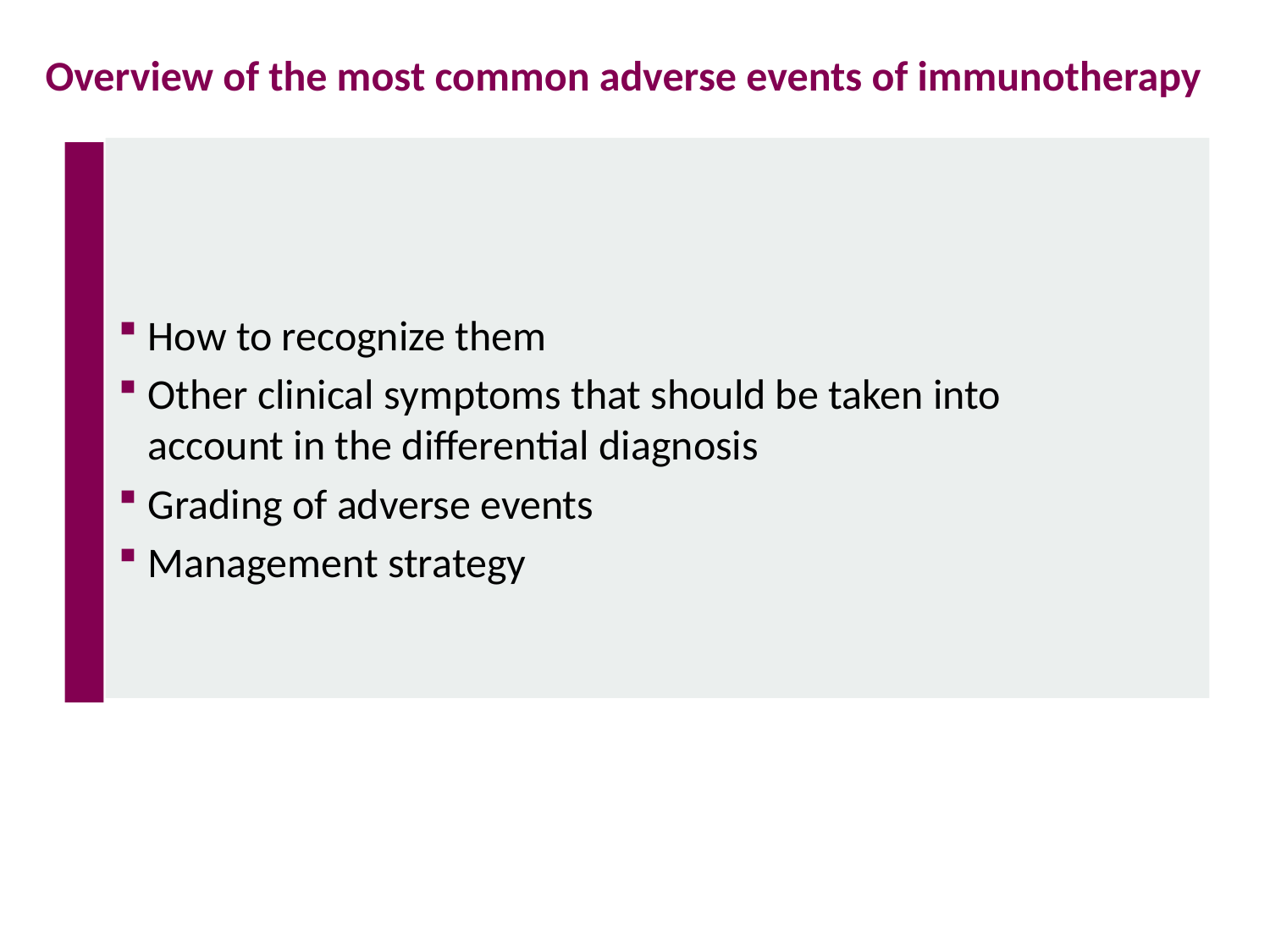

Overview of the most common adverse events of immunotherapy

How to recognize them
Other clinical symptoms that should be taken into account in the differential diagnosis
Grading of adverse events
Management strategy